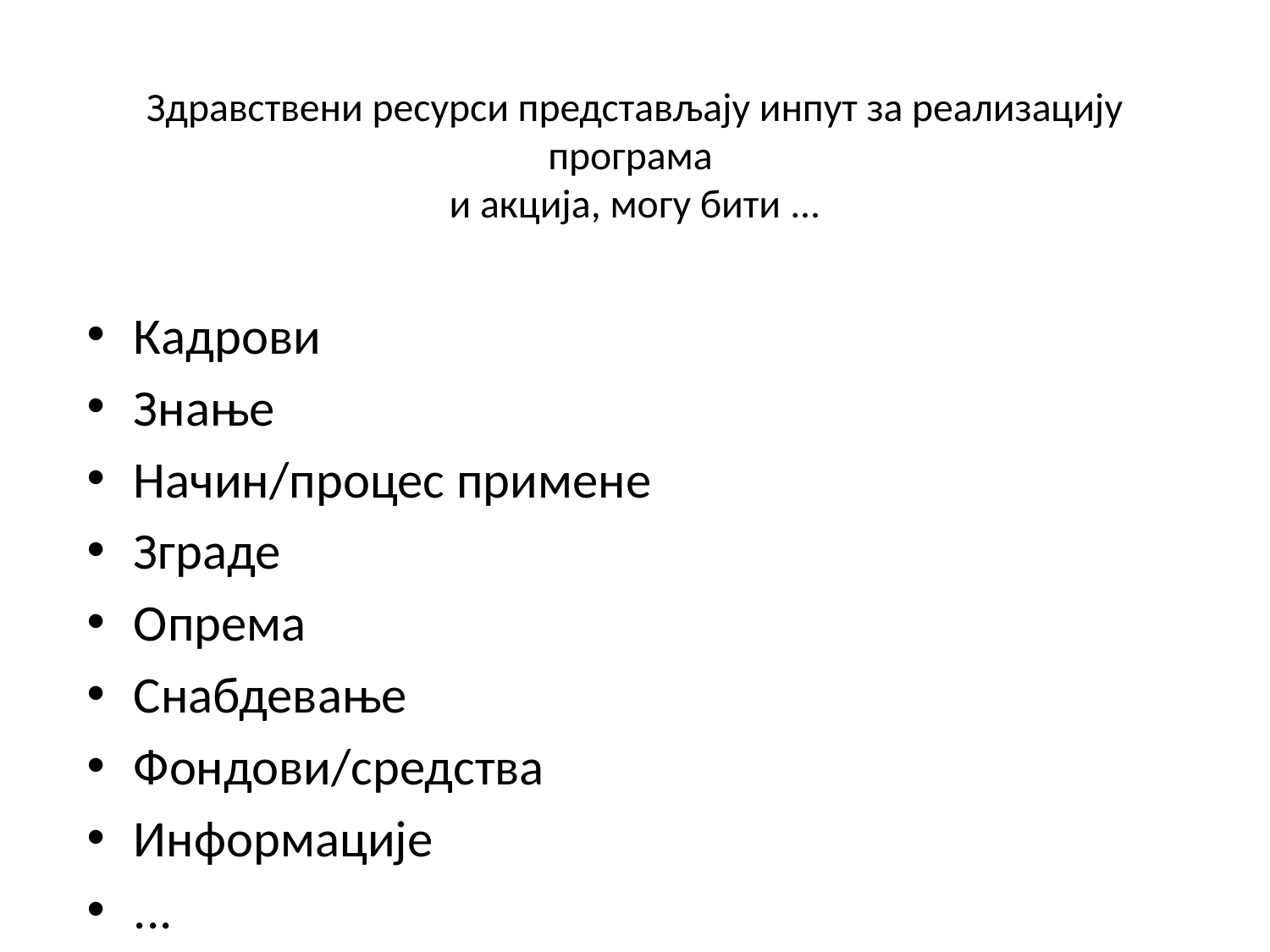

# Здравствени ресурси представљају инпут за реализацију програма и акција, могу бити ...
Кадрови
Знање
Начин/процес примене
Зграде
Опрема
Снабдевање
Фондови/средства
Информације
...